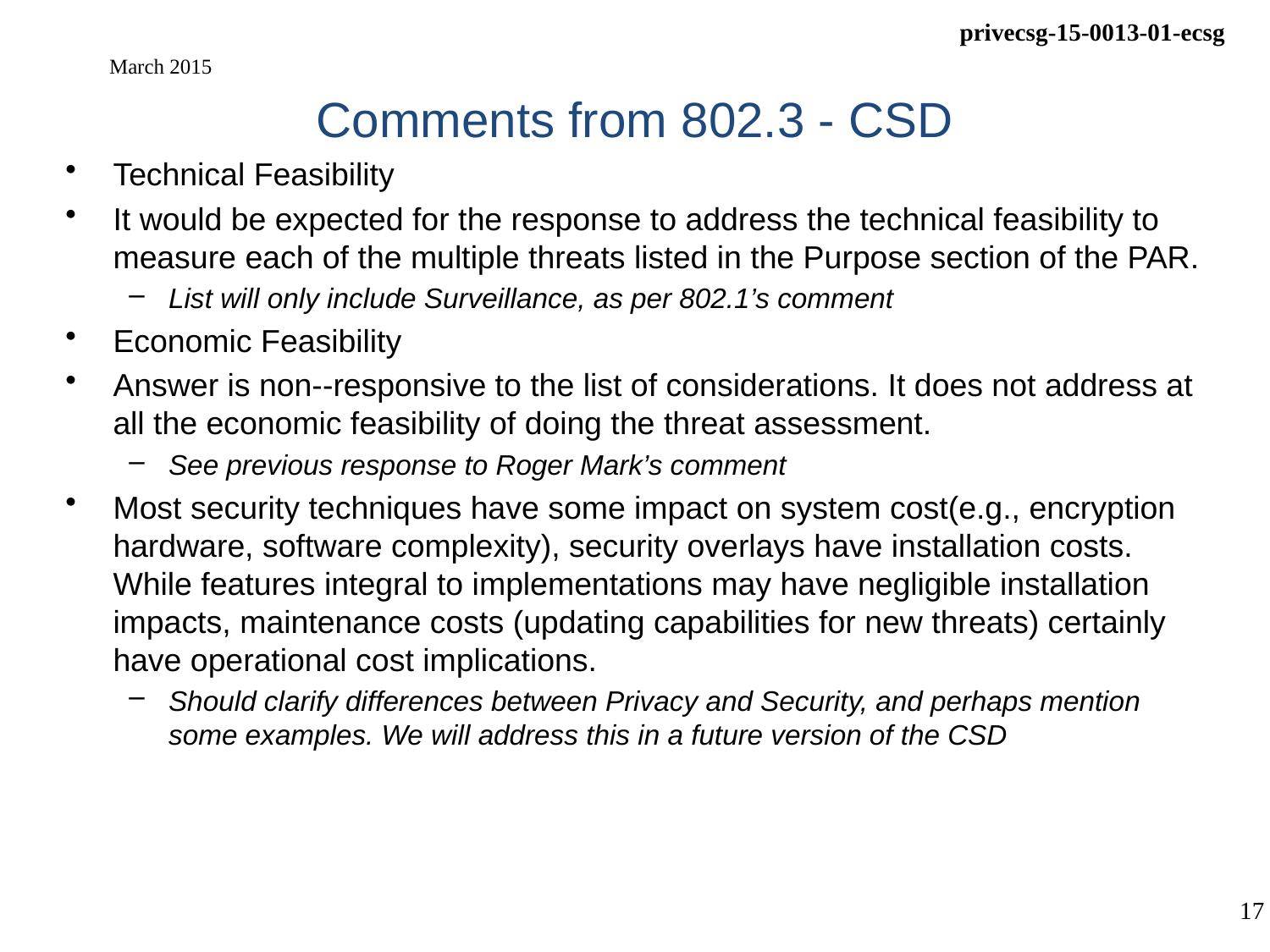

# Comments from 802.3 - CSD
March 2015
Technical Feasibility
It would be expected for the response to address the technical feasibility to measure each of the multiple threats listed in the Purpose section of the PAR.
List will only include Surveillance, as per 802.1’s comment
Economic Feasibility
Answer is non-­‐responsive to the list of considerations. It does not address at all the economic feasibility of doing the threat assessment.
See previous response to Roger Mark’s comment
Most security techniques have some impact on system cost(e.g., encryption hardware, software complexity), security overlays have installation costs. While features integral to implementations may have negligible installation impacts, maintenance costs (updating capabilities for new threats) certainly have operational cost implications.
Should clarify differences between Privacy and Security, and perhaps mention some examples. We will address this in a future version of the CSD